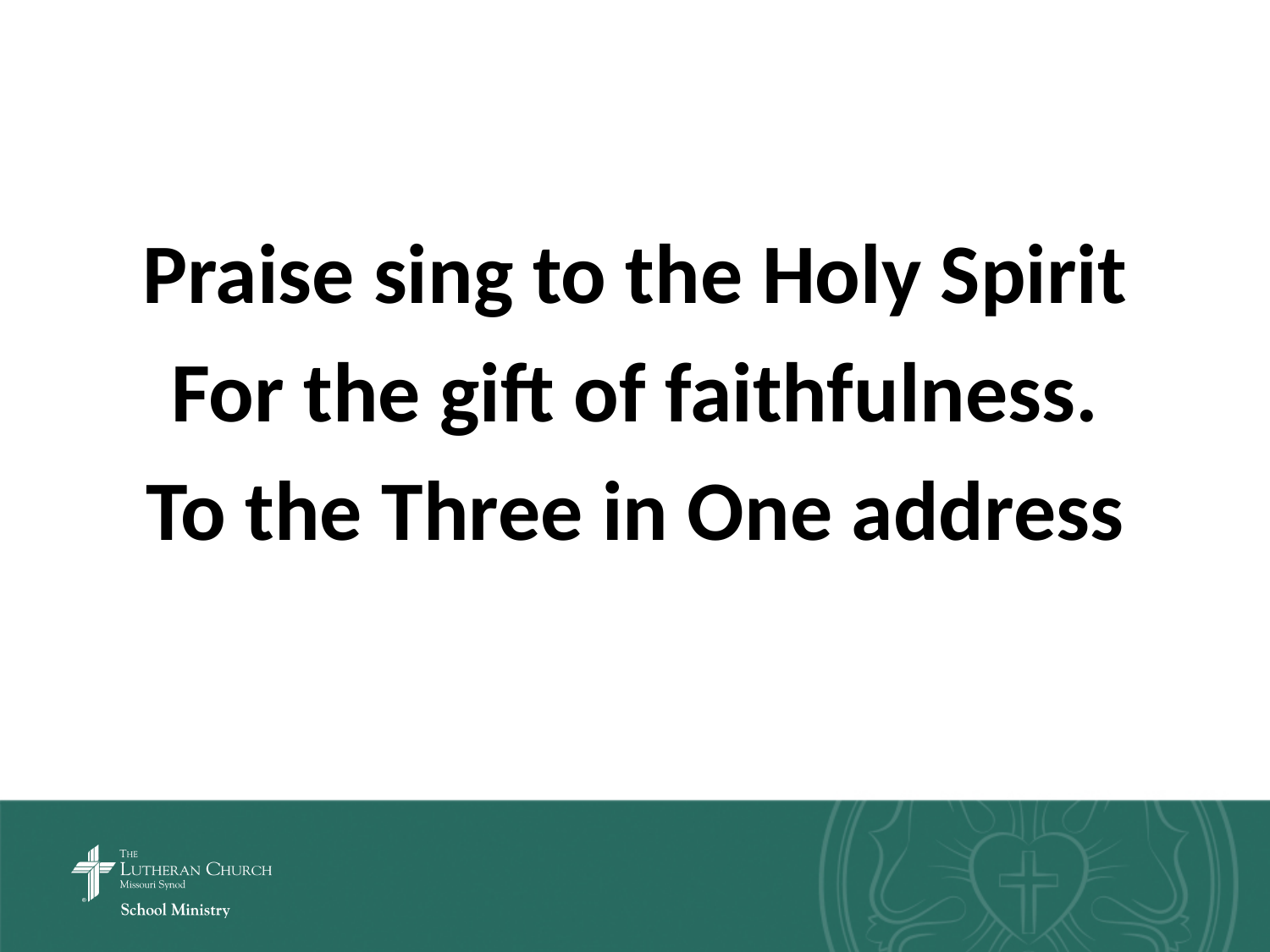

Praise sing to the Holy Spirit
For the gift of faithfulness.
To the Three in One address